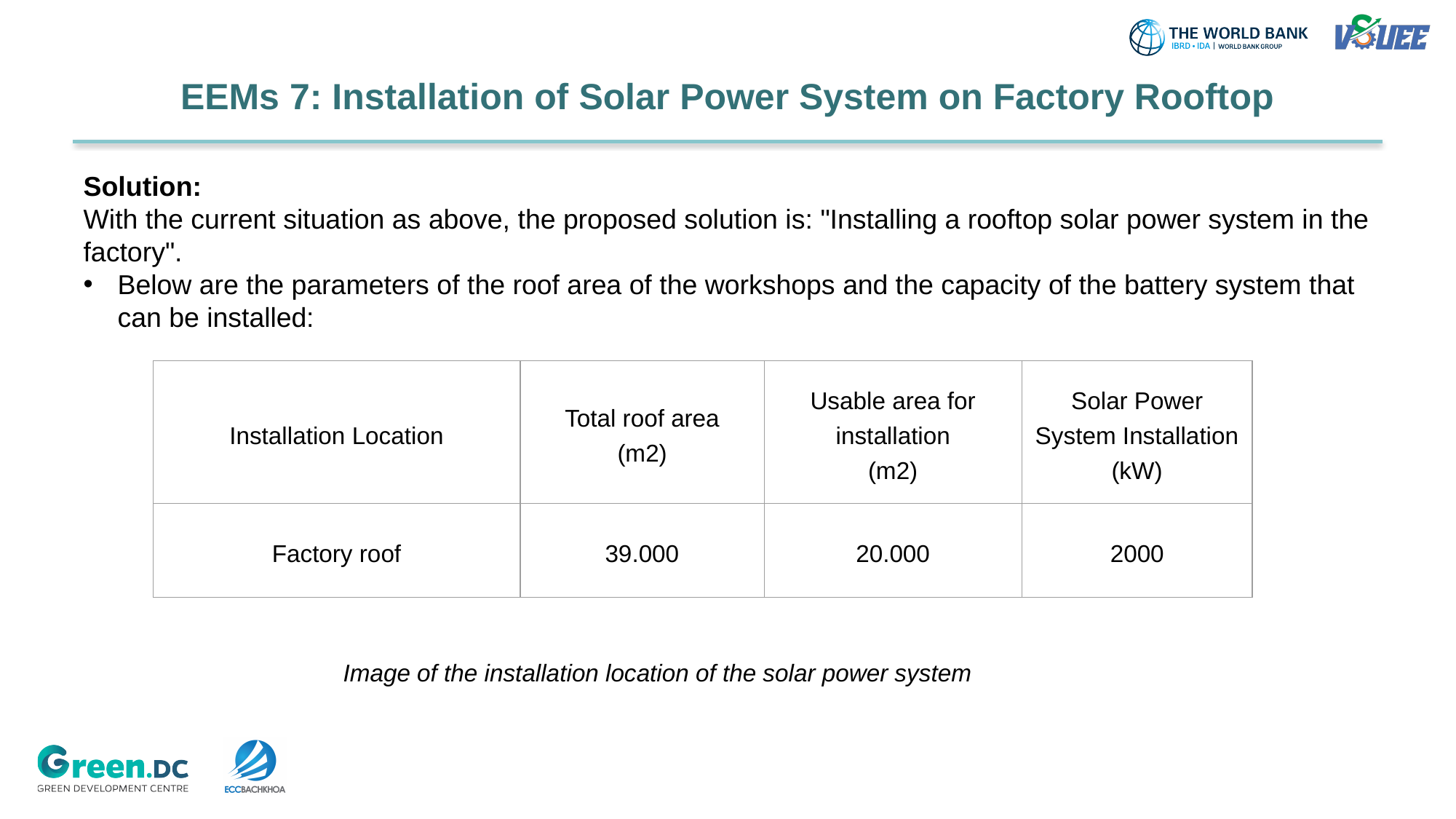

# EEMs 7: Installation of Solar Power System on Factory Rooftop
Solution:
With the current situation as above, the proposed solution is: "Installing a rooftop solar power system in the factory".
Below are the parameters of the roof area of the workshops and the capacity of the battery system that can be installed:
| Installation Location | Total roof area (m2) | Usable area for installation (m2) | Solar Power System Installation (kW) |
| --- | --- | --- | --- |
| Factory roof | 39.000 | 20.000 | 2000 |
Image of the installation location of the solar power system